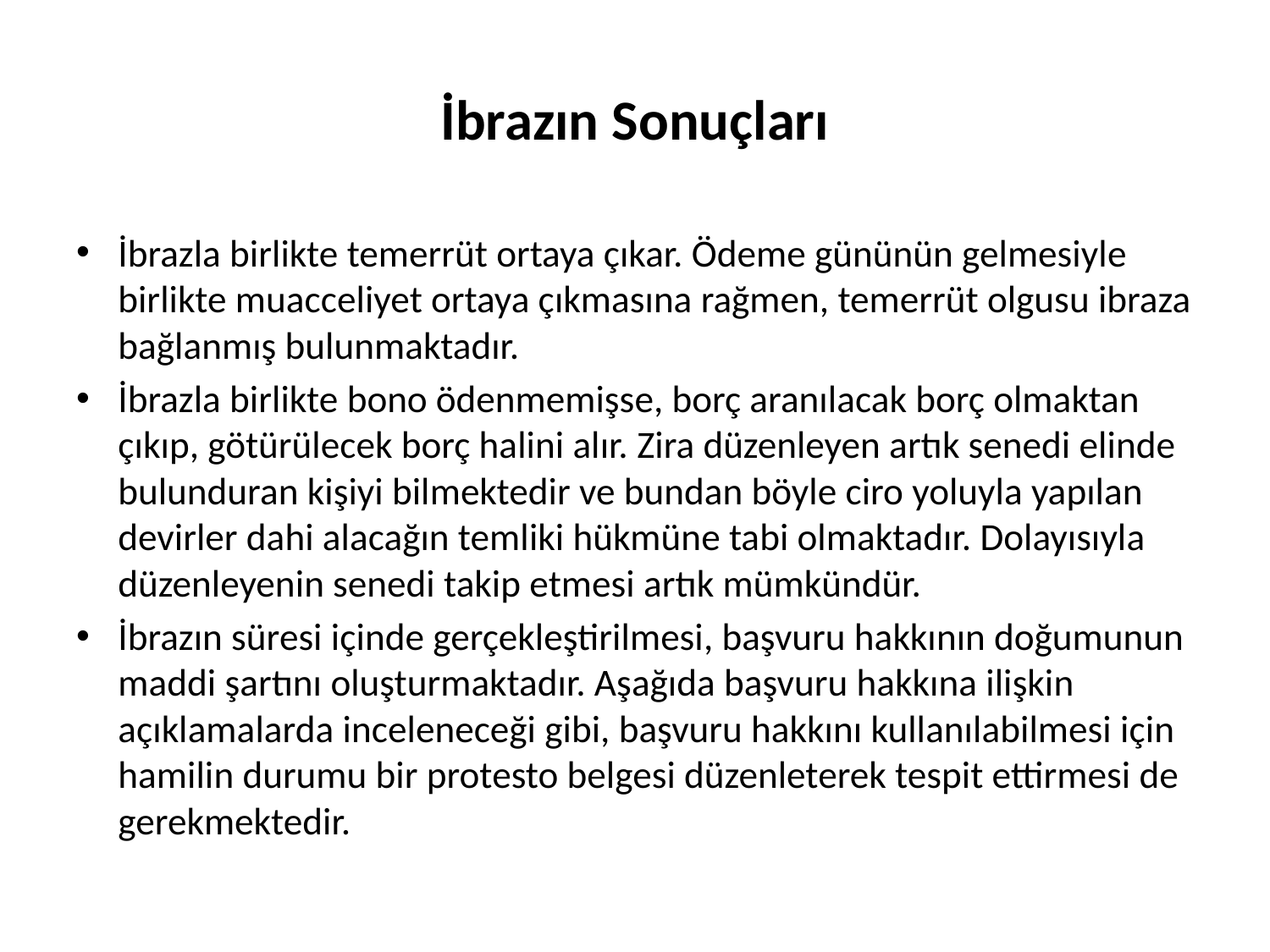

# İbrazın Sonuçları
İbrazla birlikte temerrüt ortaya çıkar. Ödeme gününün gelmesiyle birlikte muacceliyet ortaya çıkmasına rağmen, temerrüt olgusu ibraza bağlanmış bulunmaktadır.
İbrazla birlikte bono ödenmemişse, borç aranılacak borç olmaktan çıkıp, götürülecek borç halini alır. Zira düzenleyen artık senedi elinde bulunduran kişiyi bilmektedir ve bundan böyle ciro yoluyla yapılan devirler dahi alacağın temliki hükmüne tabi olmaktadır. Dolayısıyla düzenleyenin senedi takip etmesi artık mümkündür.
İbrazın süresi içinde gerçekleştirilmesi, başvuru hakkının doğumunun maddi şartını oluşturmaktadır. Aşağıda başvuru hakkına ilişkin açıklamalarda inceleneceği gibi, başvuru hakkını kullanılabilmesi için hamilin durumu bir protesto belgesi düzenleterek tespit ettirmesi de gerekmektedir.